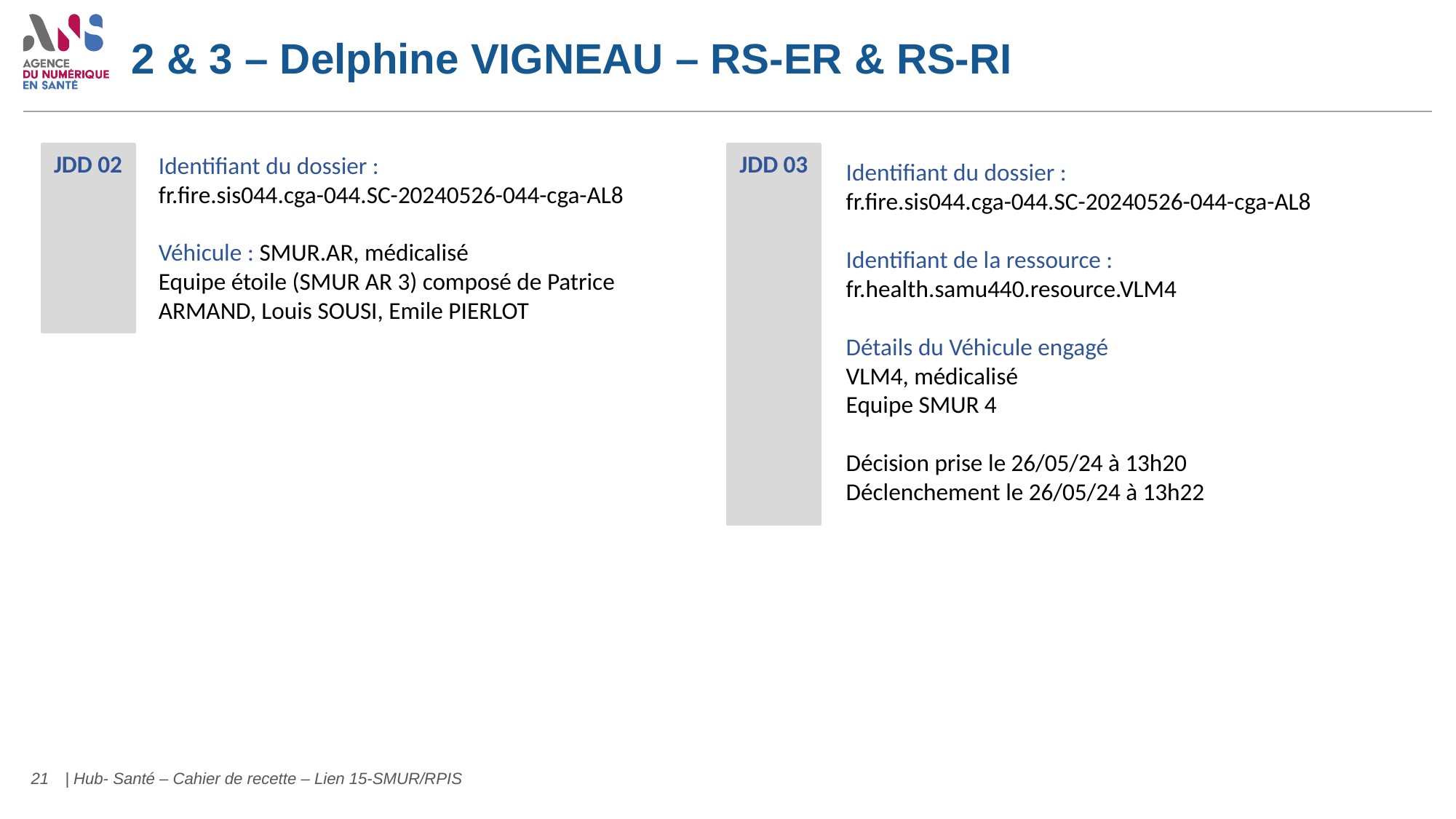

# 2 & 3 – Delphine VIGNEAU – RS-ER & RS-RI
JDD 02
Identifiant du dossier :
fr.fire.sis044.cga-044.SC-20240526-044-cga-AL8

Véhicule : SMUR.AR, médicalisé
Equipe étoile (SMUR AR 3) composé de Patrice ARMAND, Louis SOUSI, Emile PIERLOT
JDD 03
Identifiant du dossier :
fr.fire.sis044.cga-044.SC-20240526-044-cga-AL8

Identifiant de la ressource : fr.health.samu440.resource.VLM4

Détails du Véhicule engagé
VLM4, médicalisé
Equipe SMUR 4

Décision prise le 26/05/24 à 13h20
Déclenchement le 26/05/24 à 13h22
21
| Hub- Santé – Cahier de recette – Lien 15-SMUR/RPIS